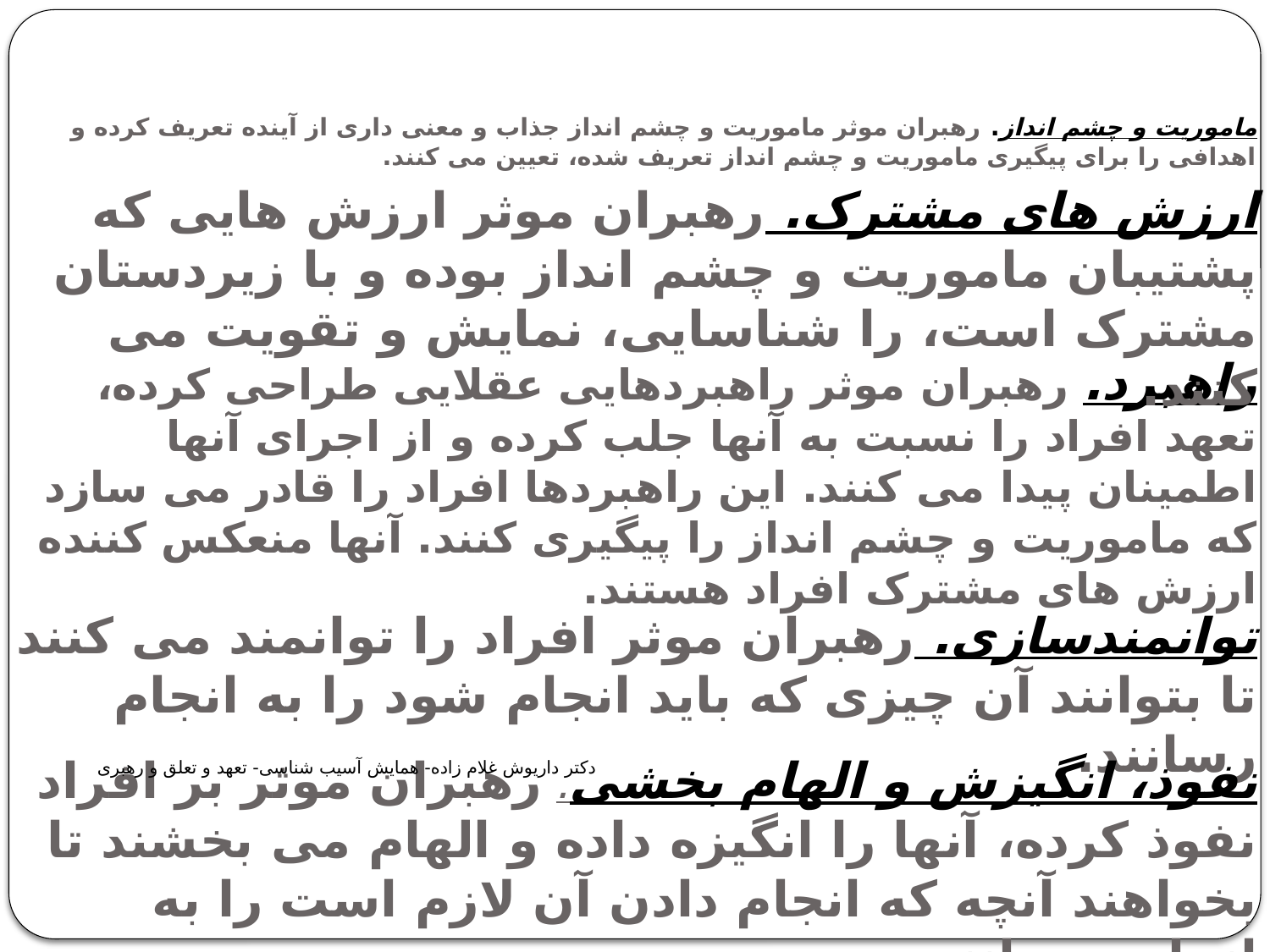

# ماموریت و چشم انداز. رهبران موثر ماموریت و چشم انداز جذاب و معنی داری از آینده تعریف کرده و اهدافی را برای پیگیری ماموریت و چشم انداز تعریف شده، تعیین می کنند.
ارزش های مشترک. رهبران موثر ارزش هایی که پشتیبان ماموریت و چشم انداز بوده و با زیردستان مشترک است، را شناسایی، نمایش و تقویت می کنند.
راهبرد. رهبران موثر راهبردهایی عقلایی طراحی کرده، تعهد افراد را نسبت به آنها جلب کرده و از اجرای آنها اطمینان پیدا می کنند. این راهبردها افراد را قادر می سازد که ماموریت و چشم انداز را پیگیری کنند. آنها منعکس کننده ارزش های مشترک افراد هستند.
توانمندسازی. رهبران موثر افراد را توانمند می کنند تا بتوانند آن چیزی که باید انجام شود را به انجام رسانند.
دکتر داریوش غلام زاده- همایش آسیب شناسی- تعهد و تعلق و رهبری
نفوذ، انگیزش و الهام بخشی. رهبران موثر بر افراد نفوذ کرده، آنها را انگیزه داده و الهام می بخشند تا بخواهند آنچه که انجام دادن آن لازم است را به انجام برسانند.